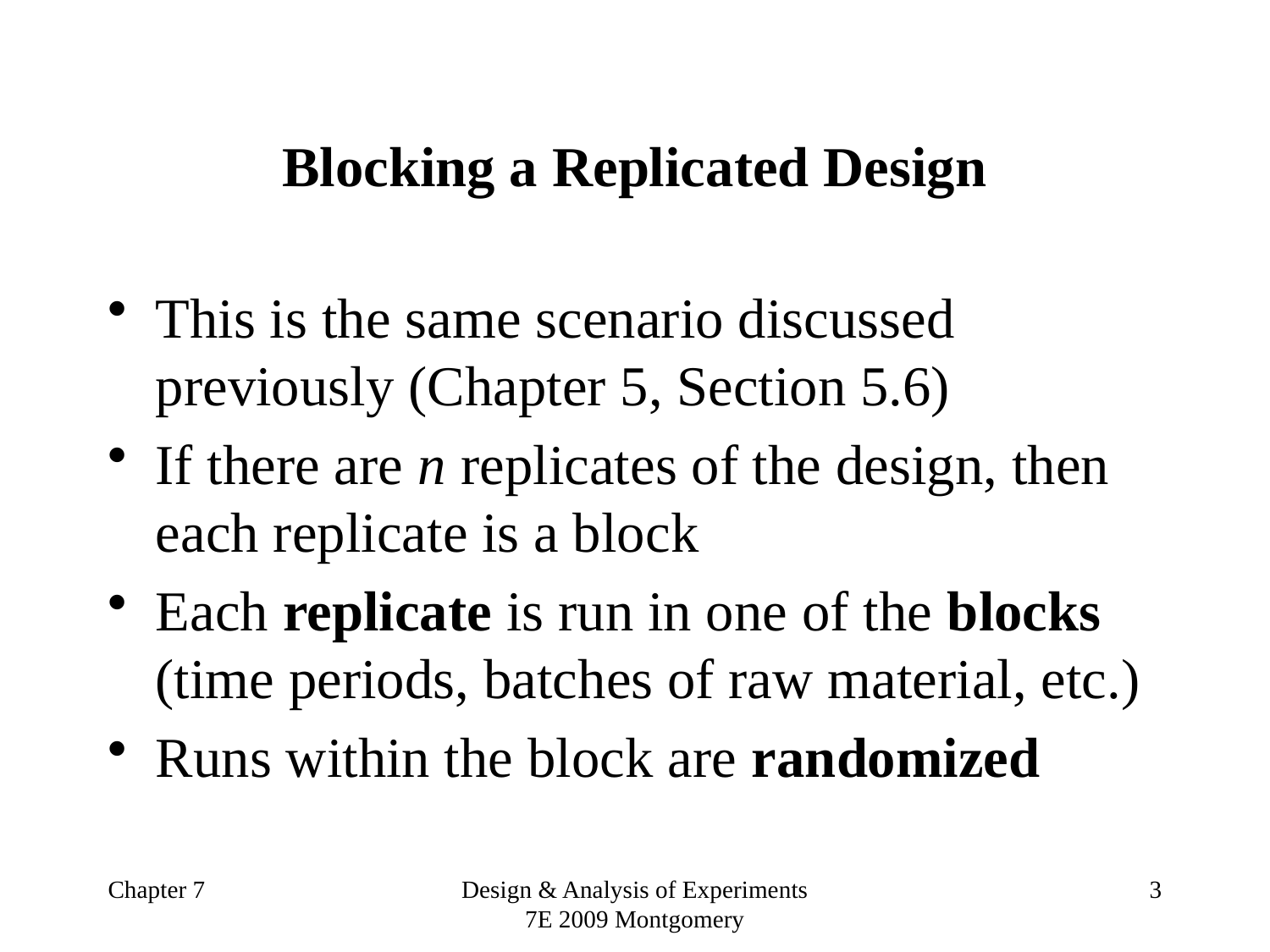

# Blocking a Replicated Design
This is the same scenario discussed previously (Chapter 5, Section 5.6)
If there are n replicates of the design, then each replicate is a block
Each replicate is run in one of the blocks (time periods, batches of raw material, etc.)
Runs within the block are randomized
Chapter 7
Design & Analysis of Experiments 7E 2009 Montgomery
3